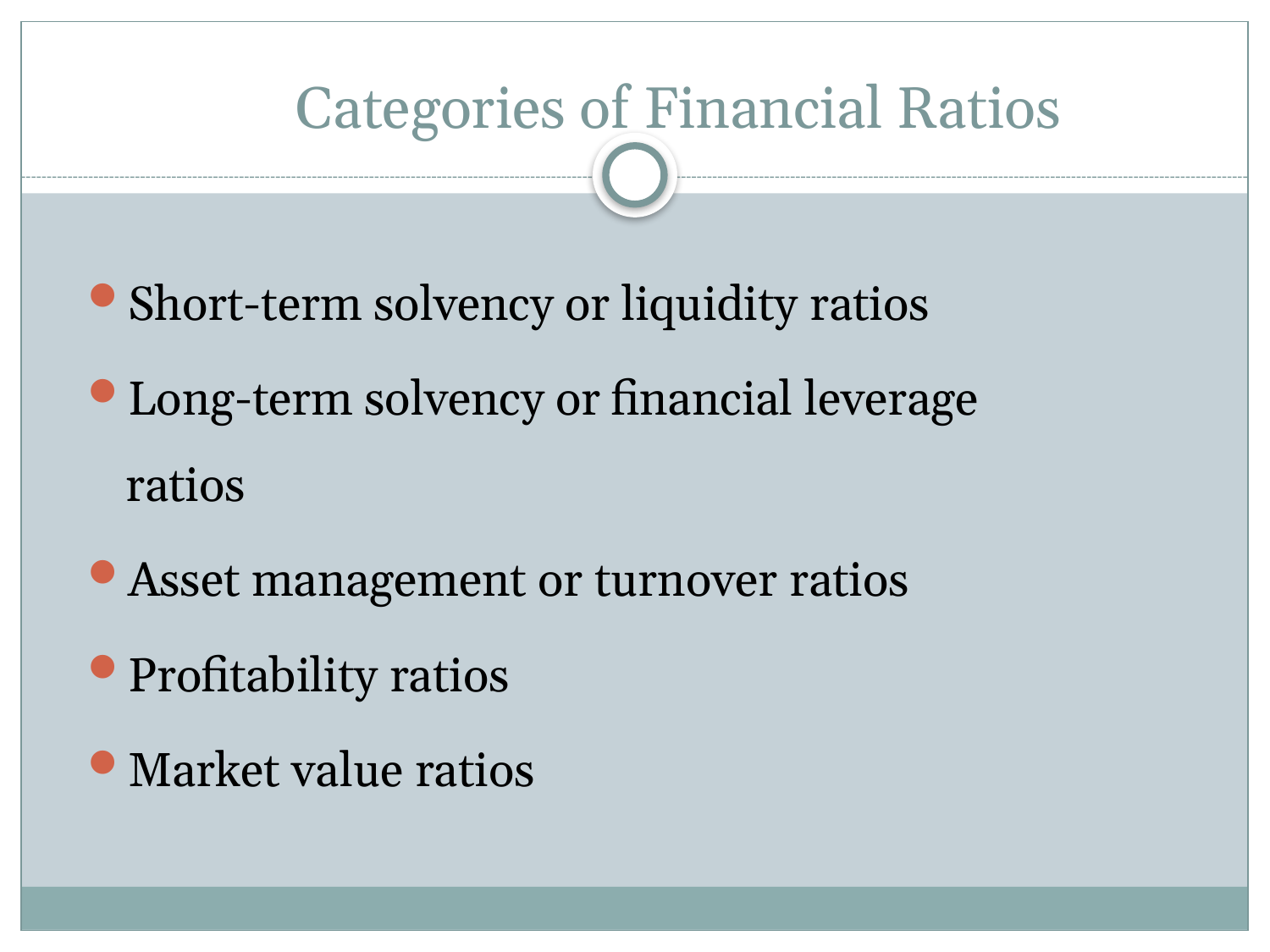

# Categories of Financial Ratios
Short-term solvency or liquidity ratios
Long-term solvency or financial leverage ratios
Asset management or turnover ratios
Profitability ratios
Market value ratios